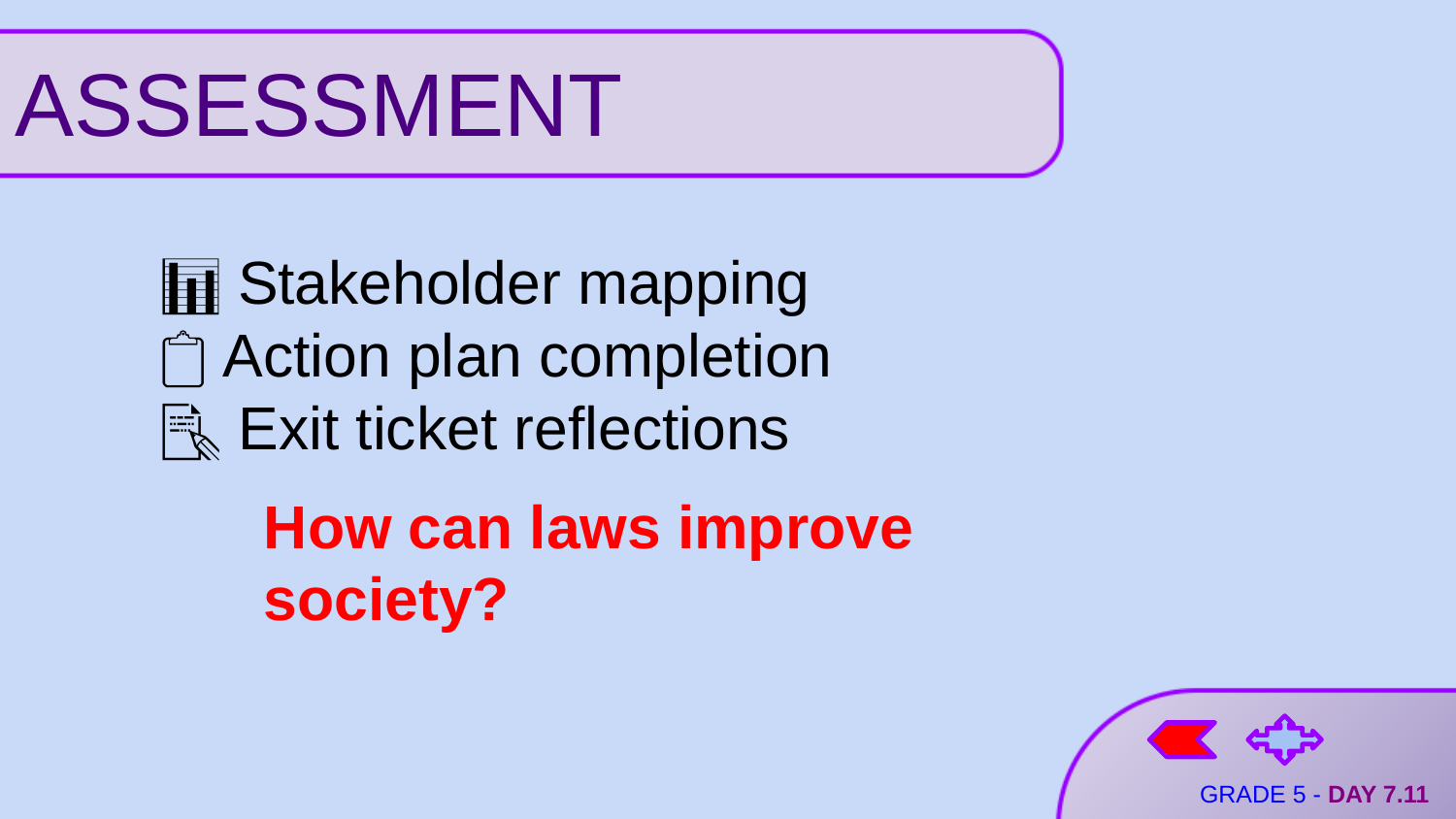

# ASSESSMENT

📊 Stakeholder mapping
📋 Action plan completion
📝 Exit ticket reflections
How can laws improve society?

GRADE 5 - DAY 7.11